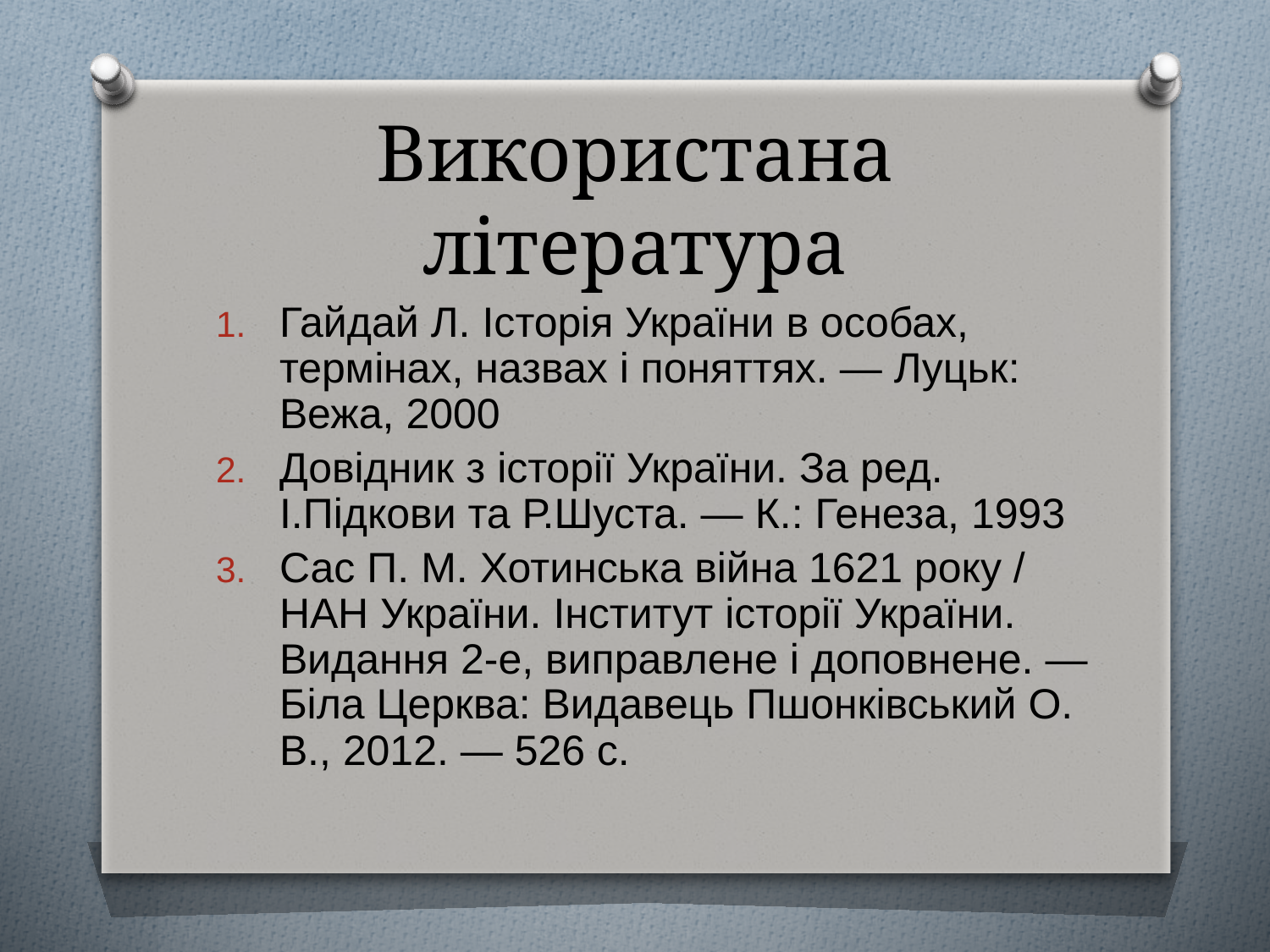

# Використана література
Гайдай Л. Історія України в особах, термінах, назвах і поняттях. — Луцьк: Вежа, 2000
Довідник з історії України. За ред. І.Підкови та Р.Шуста. — К.: Генеза, 1993
Сас П. М. Хотинська війна 1621 року / НАН України. Інститут історії України. Видання 2-е, виправлене і доповнене. — Біла Церква: Видавець Пшонківський О. В., 2012. — 526 с.